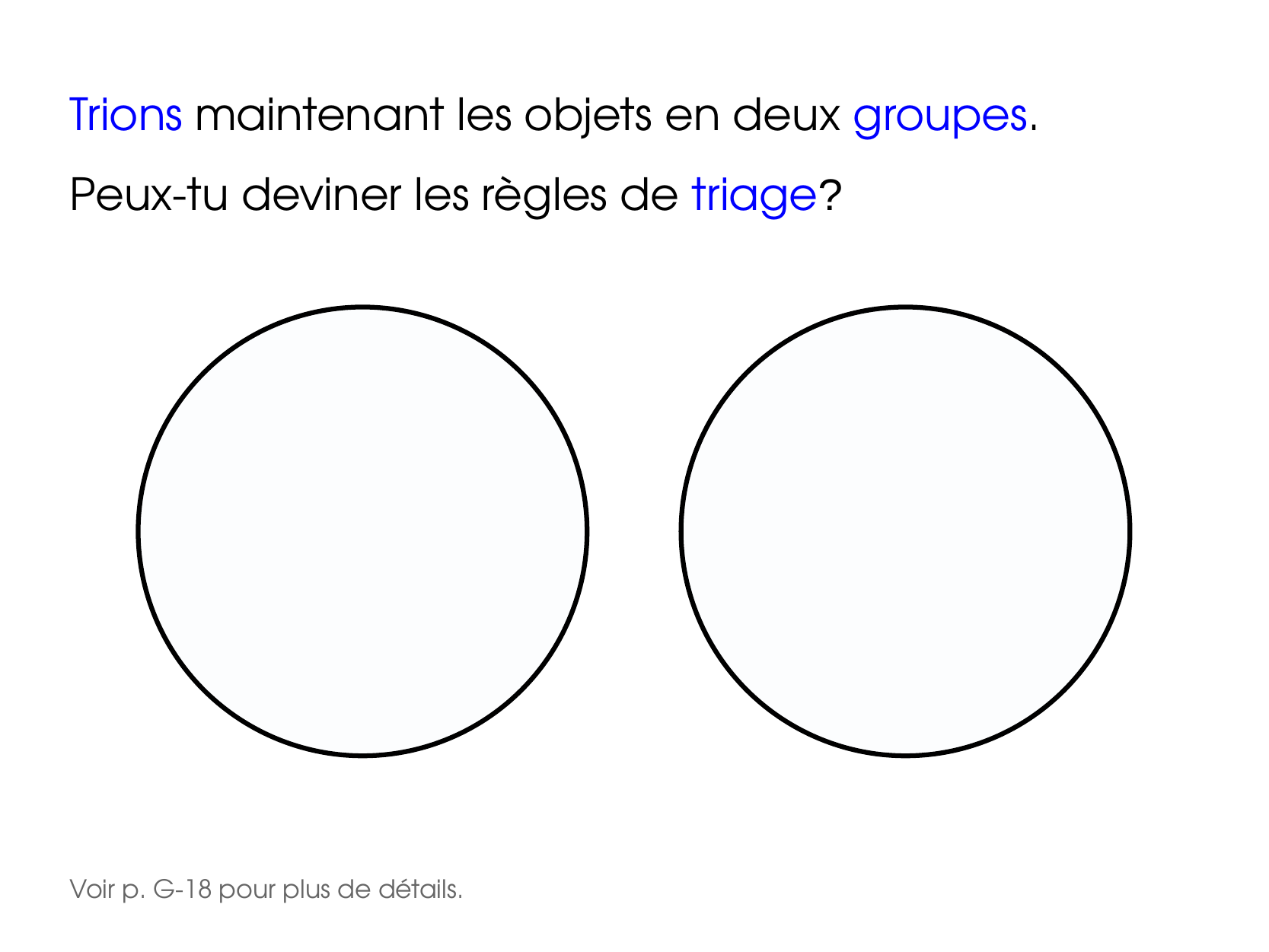

Trions maintenant les objets en deux groupes.
Peux-tu deviner les règles de triage?

Voir p. G-18 pour plus de détails.